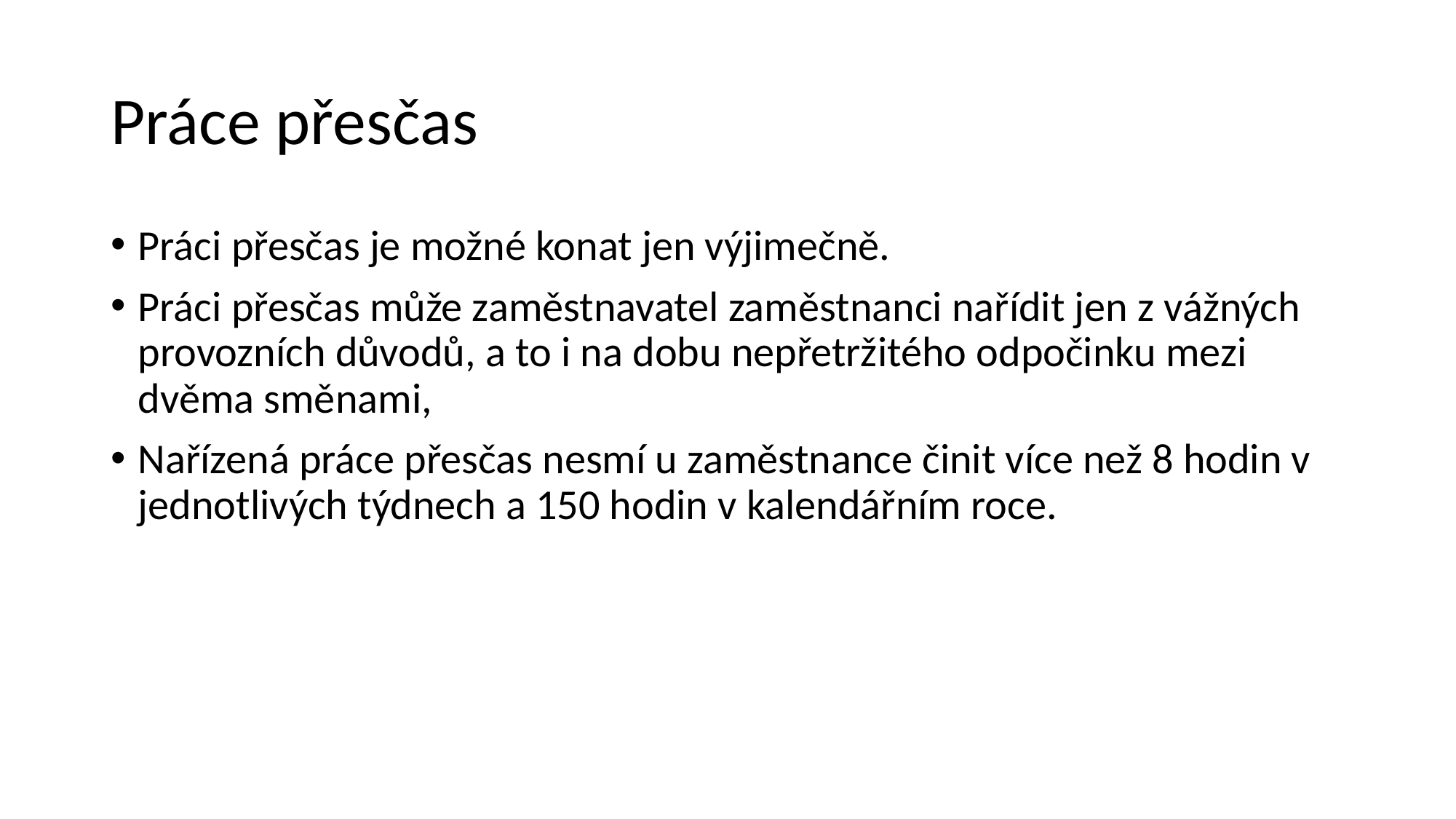

# Práce přesčas
Práci přesčas je možné konat jen výjimečně.
Práci přesčas může zaměstnavatel zaměstnanci nařídit jen z vážných provozních důvodů, a to i na dobu nepřetržitého odpočinku mezi dvěma směnami,
Nařízená práce přesčas nesmí u zaměstnance činit více než 8 hodin v jednotlivých týdnech a 150 hodin v kalendářním roce.